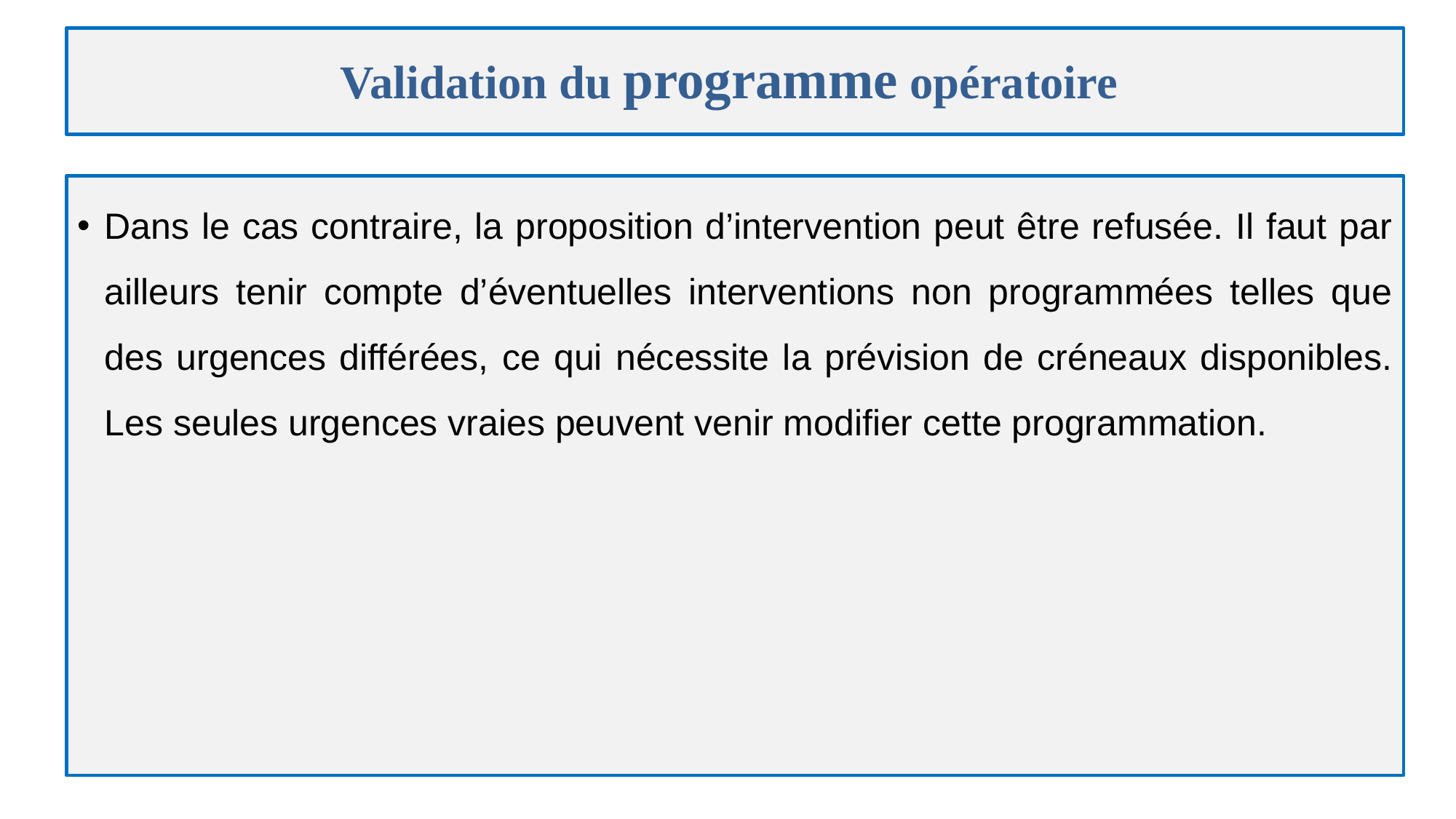

# Validation du programme opératoire
Dans le cas contraire, la proposition d’intervention peut être refusée. Il faut par ailleurs tenir compte d’éventuelles interventions non programmées telles que des urgences différées, ce qui nécessite la prévision de créneaux disponibles. Les seules urgences vraies peuvent venir modifier cette programmation.